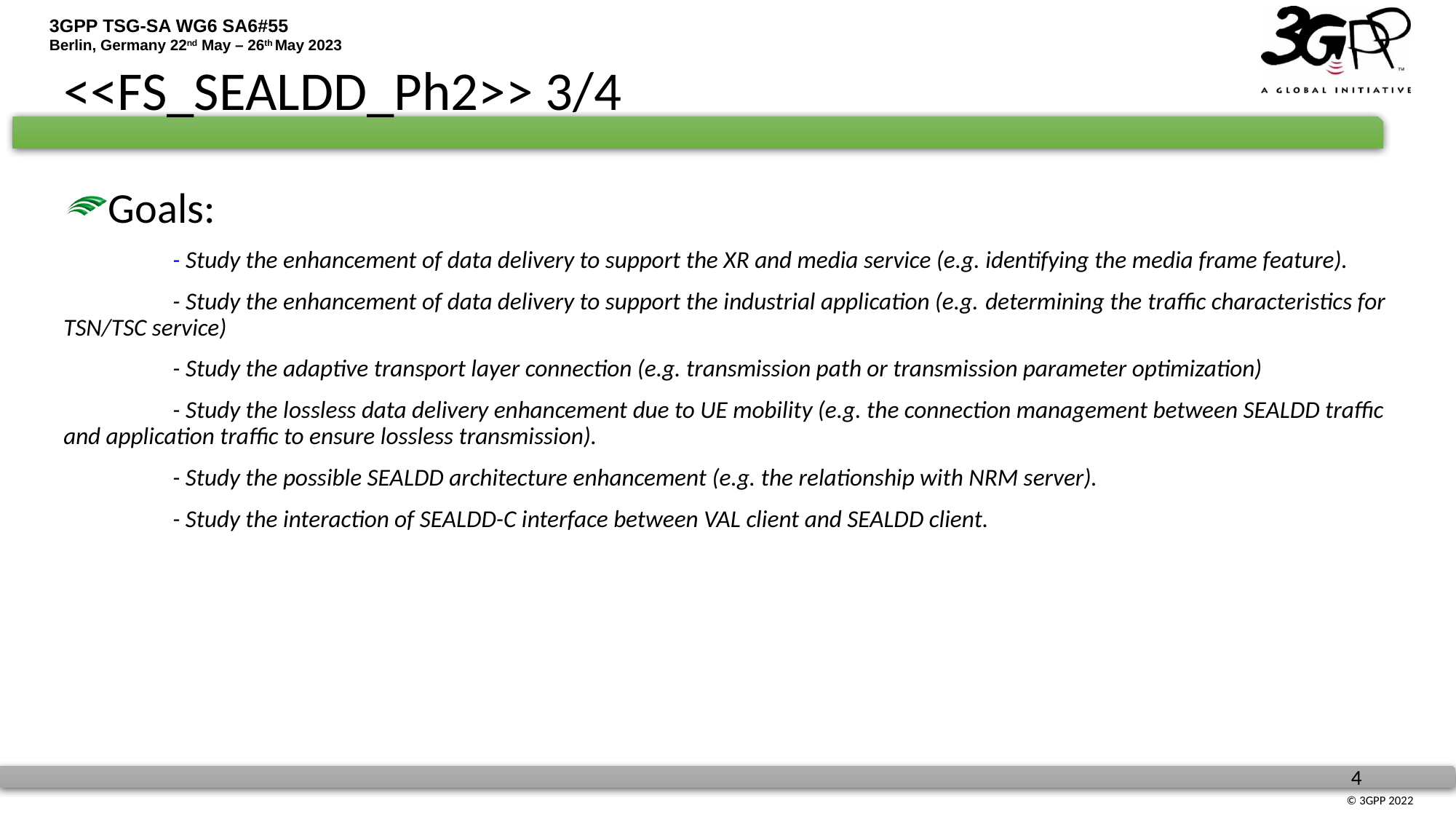

# <<FS_SEALDD_Ph2>> 3/4
Goals:
	- Study the enhancement of data delivery to support the XR and media service (e.g. identifying the media frame feature).
	- Study the enhancement of data delivery to support the industrial application (e.g. determining the traffic characteristics for TSN/TSC service)
	- Study the adaptive transport layer connection (e.g. transmission path or transmission parameter optimization)
	- Study the lossless data delivery enhancement due to UE mobility (e.g. the connection management between SEALDD traffic and application traffic to ensure lossless transmission).
	- Study the possible SEALDD architecture enhancement (e.g. the relationship with NRM server).
	- Study the interaction of SEALDD-C interface between VAL client and SEALDD client.